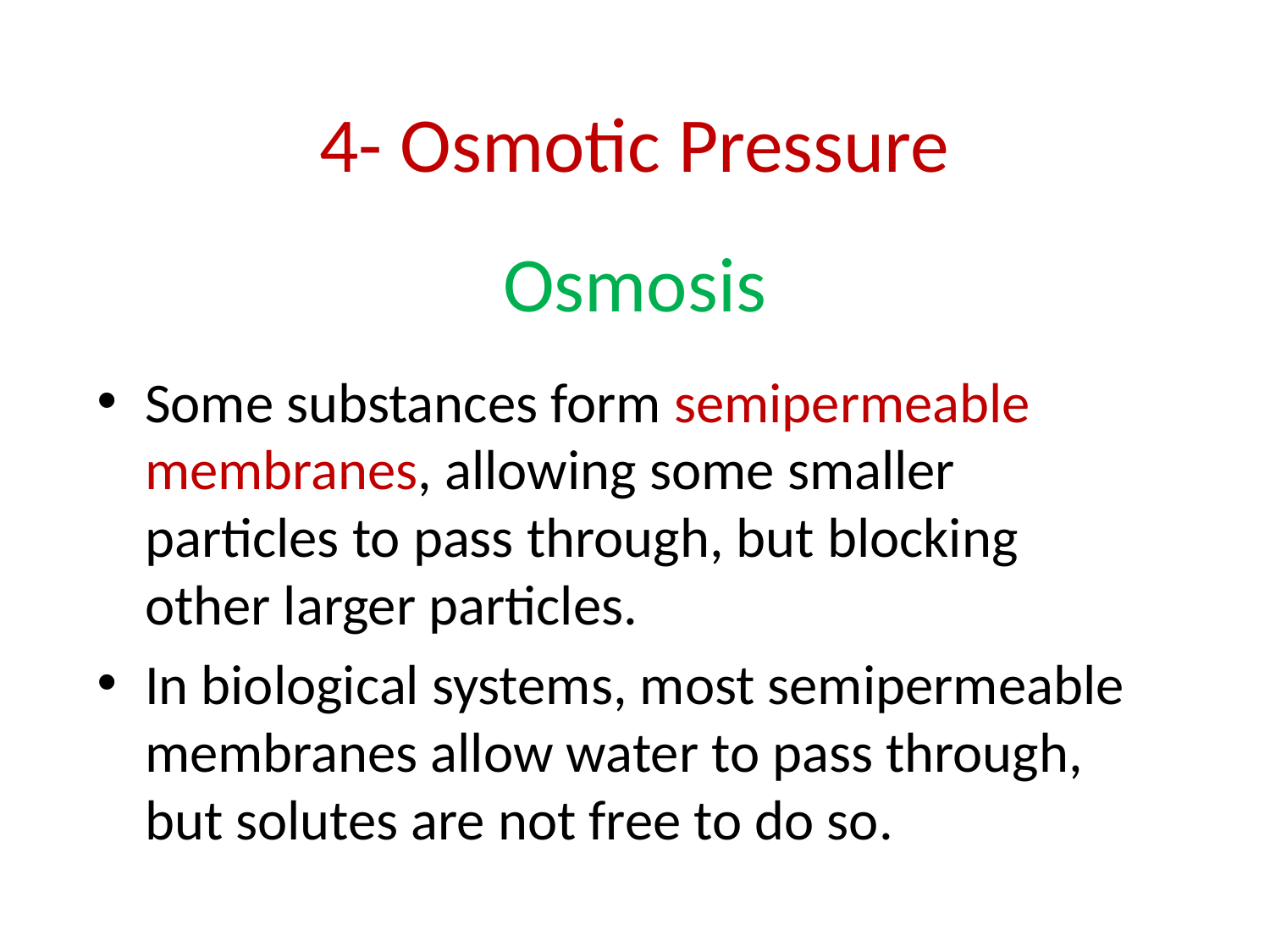

4- Osmotic Pressure
Osmosis

Some substances form semipermeable membranes, allowing some smaller particles to pass through, but blocking other larger particles.
In biological systems, most semipermeable membranes allow water to pass through, but solutes are not free to do so.